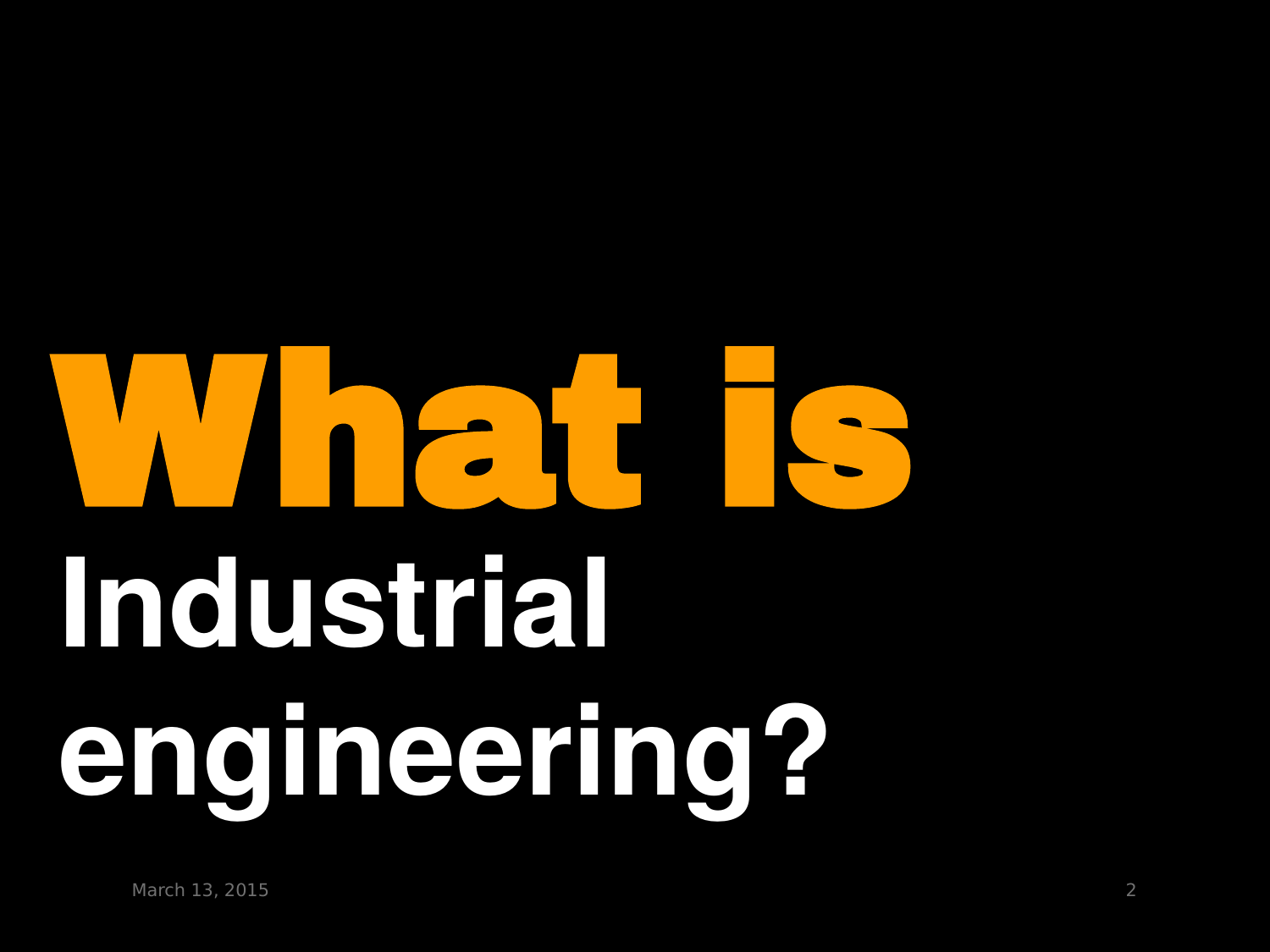

# What is
Industrial engineering?
March 13, 2015
2